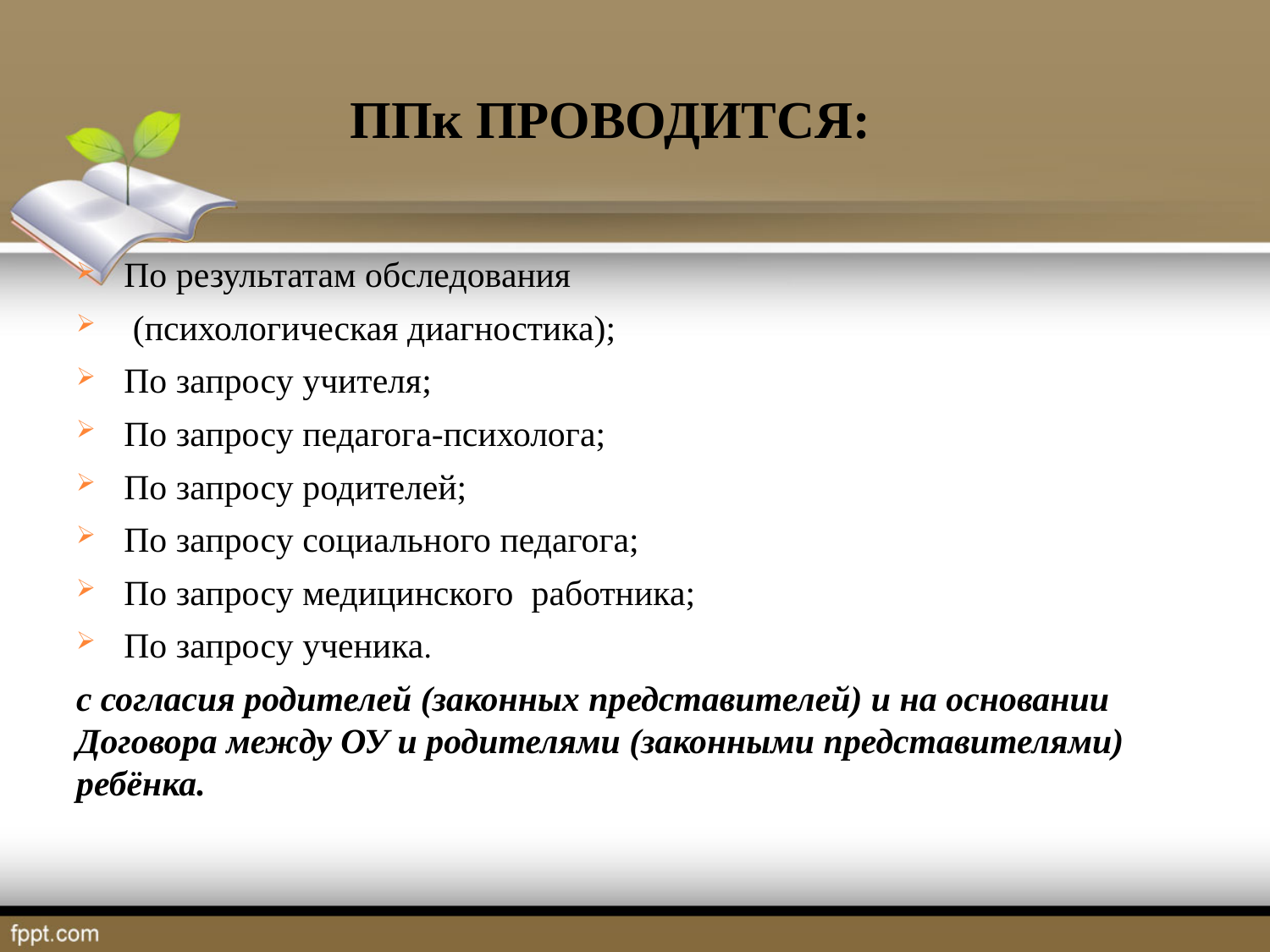

# ППк ПРОВОДИТСЯ:
По результатам обследования
 (психологическая диагностика);
По запросу учителя;
По запросу педагога-психолога;
По запросу родителей;
По запросу социального педагога;
По запросу медицинского  работника;
По запросу ученика.
с согласия родителей (законных представителей) и на основании Договора между ОУ и родителями (законными представителями) ребёнка.